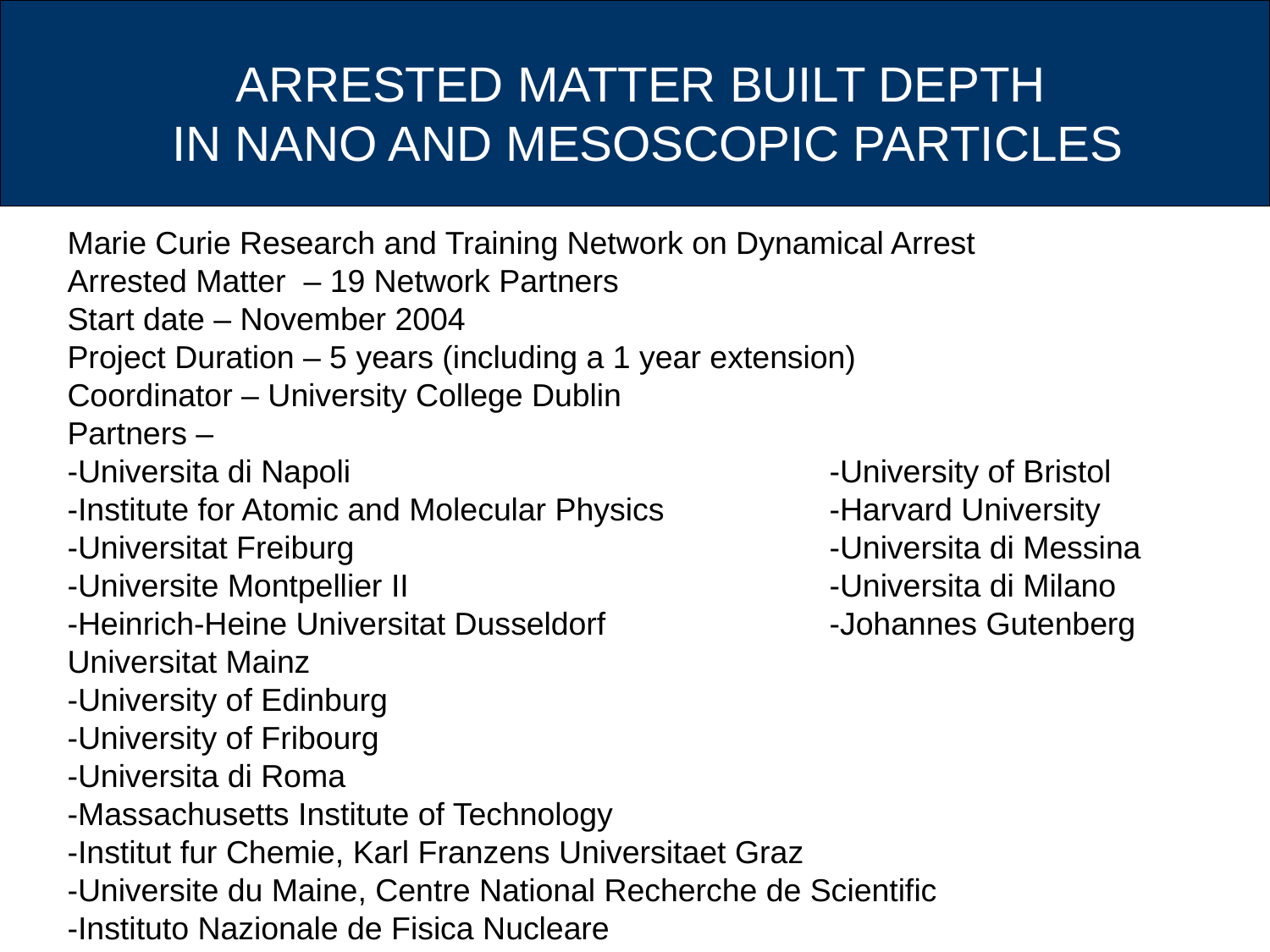

ARRESTED MATTER BUILT DEPTH
IN NANO AND MESOSCOPIC PARTICLES

Marie Curie Research and Training Network on Dynamical Arrest
Arrested Matter  – 19 Network Partners
Start date – November 2004
Project Duration – 5 years (including a 1 year extension)
Coordinator – University College Dublin
Partners –
-Universita di Napoli				-University of Bristol
-Institute for Atomic and Molecular Physics		-Harvard University
-Universitat Freiburg				-Universita di Messina
-Universite Montpellier II				-Universita di Milano
-Heinrich-Heine Universitat Dusseldorf		-Johannes Gutenberg Universitat Mainz
-University of Edinburg
-University of Fribourg
-Universita di Roma
-Massachusetts Institute of Technology
-Institut fur Chemie, Karl Franzens Universitaet Graz
-Universite du Maine, Centre National Recherche de Scientific
-Instituto Nazionale de Fisica Nucleare

#